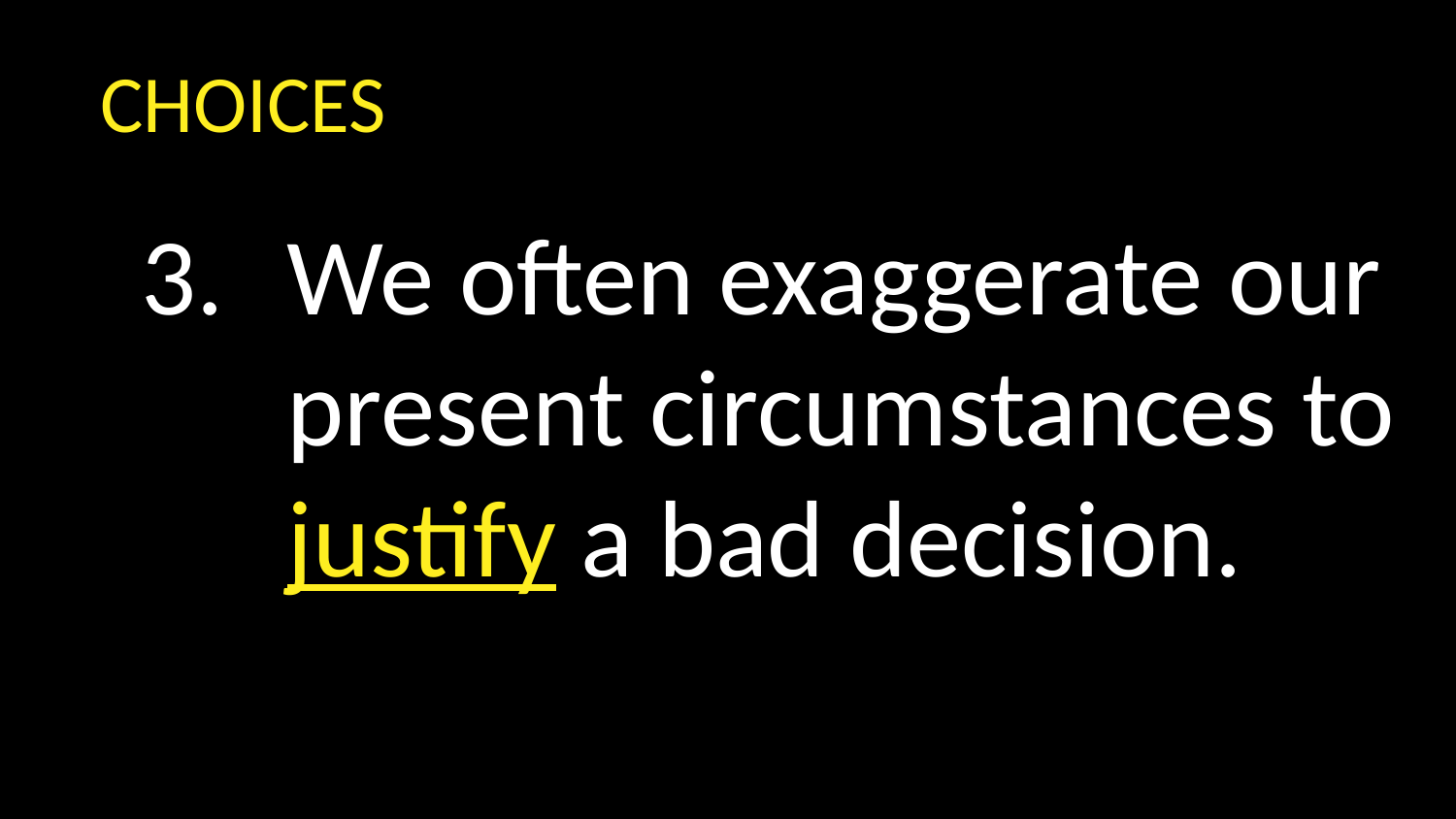

CHOICES
We often exaggerate our present circumstances to justify a bad decision.